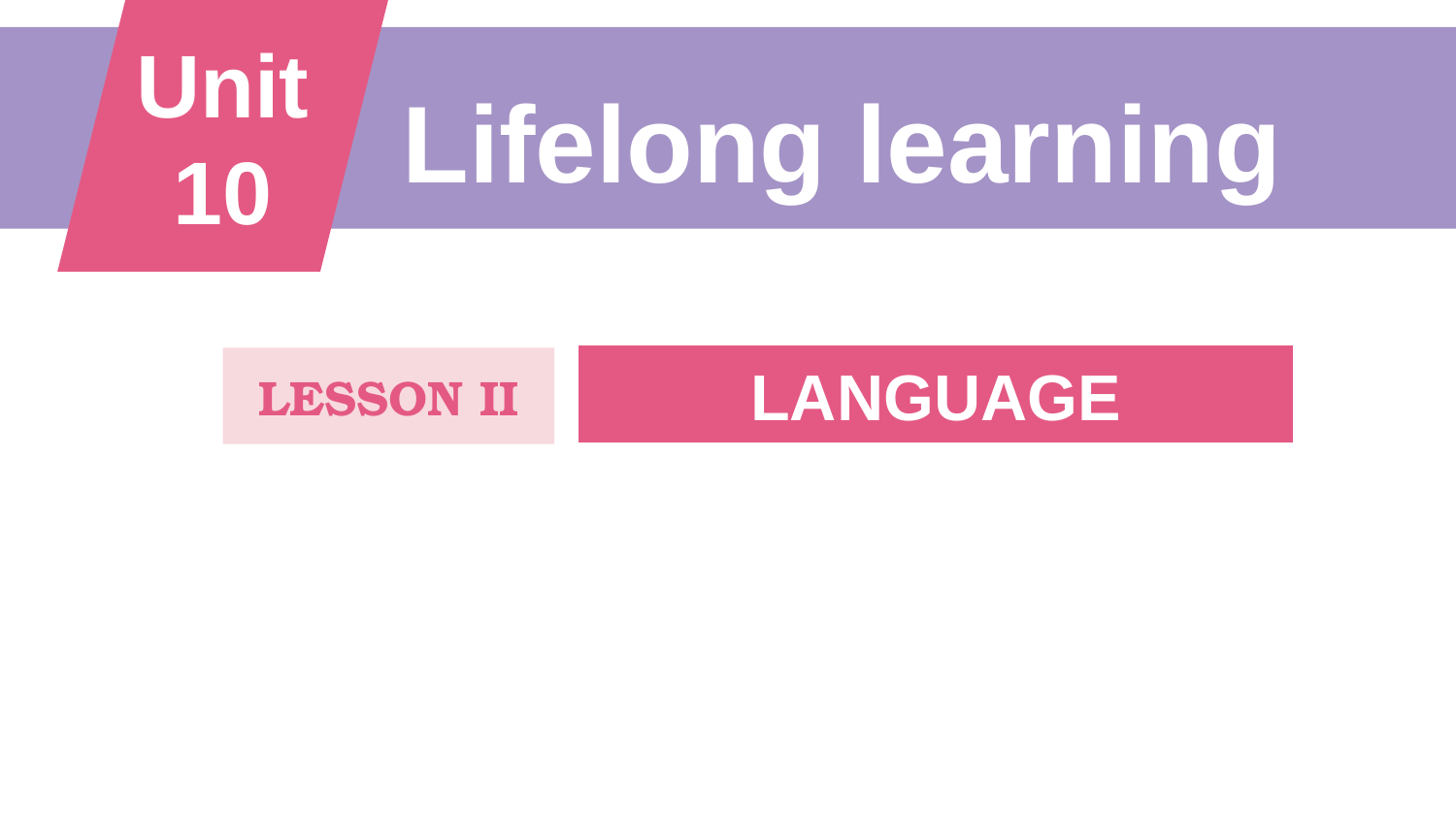

Unit 10

Lifelong learning
LANGUAGE
LESSON II